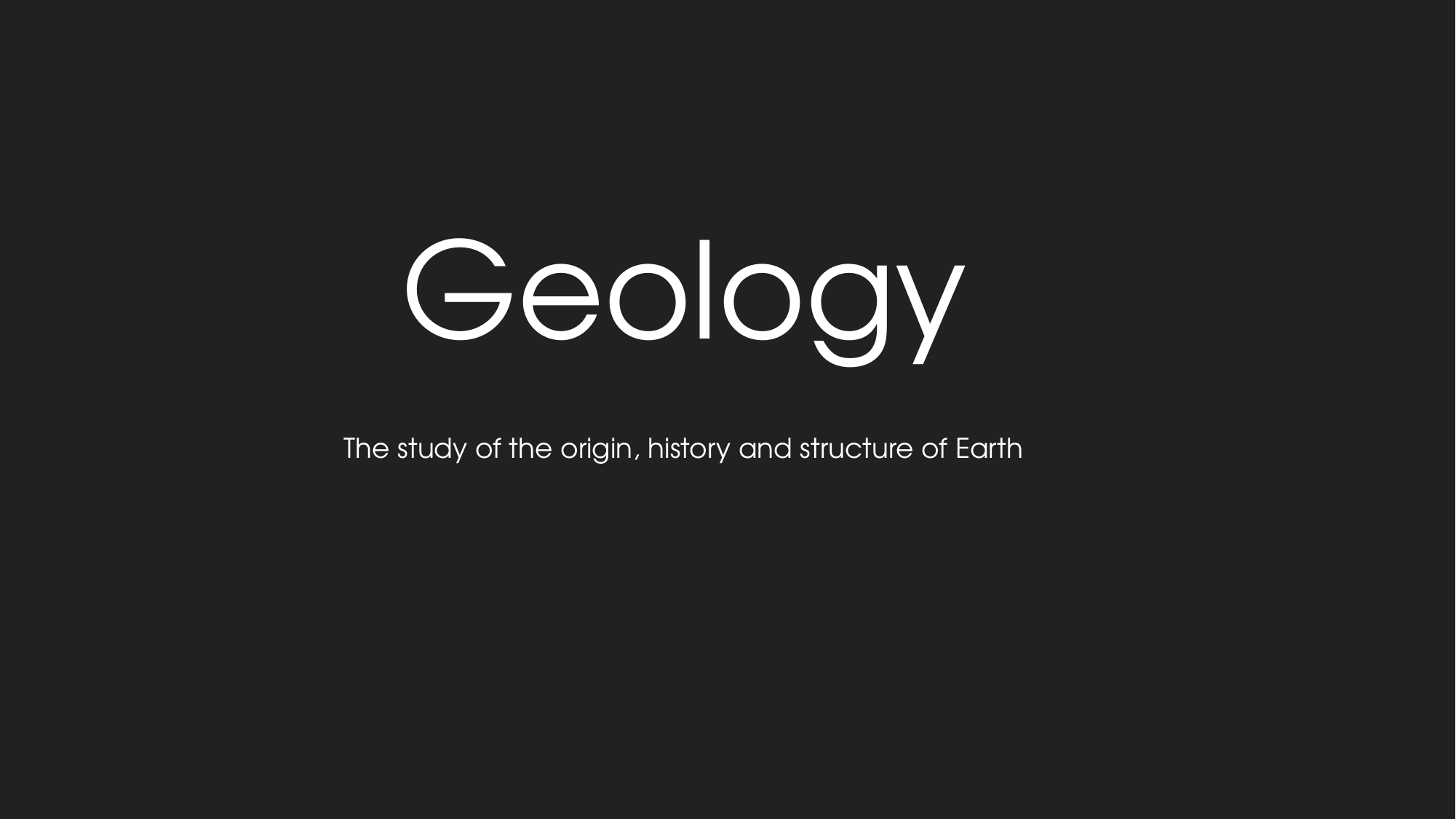

Geology

The study of the origin, history and structure of Earth